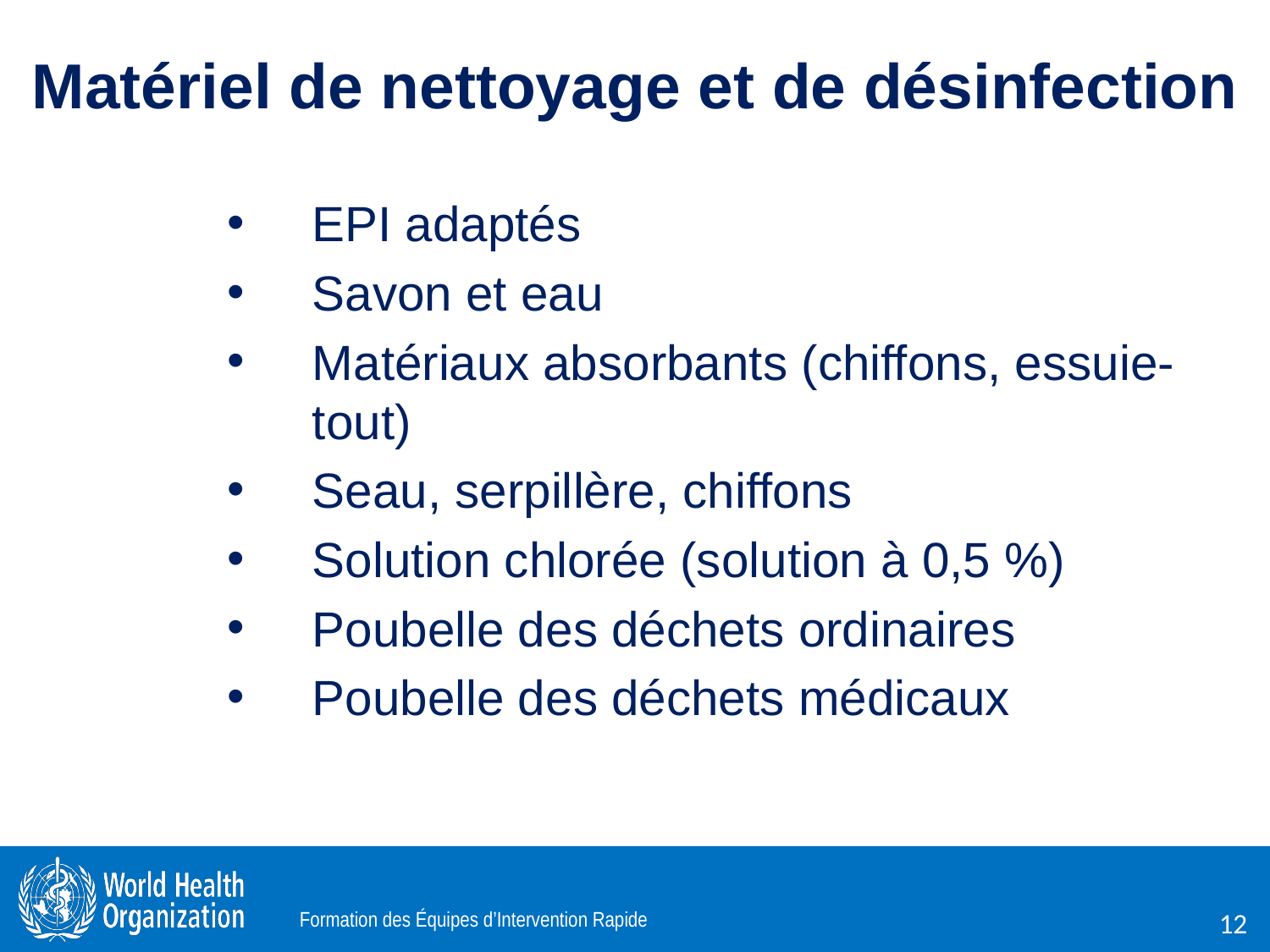

Matériel de nettoyage et de désinfection
EPI adaptés
Savon et eau
Matériaux absorbants (chiffons, essuie-tout)
Seau, serpillère, chiffons
Solution chlorée (solution à 0,5 %)
Poubelle des déchets ordinaires
Poubelle des déchets médicaux